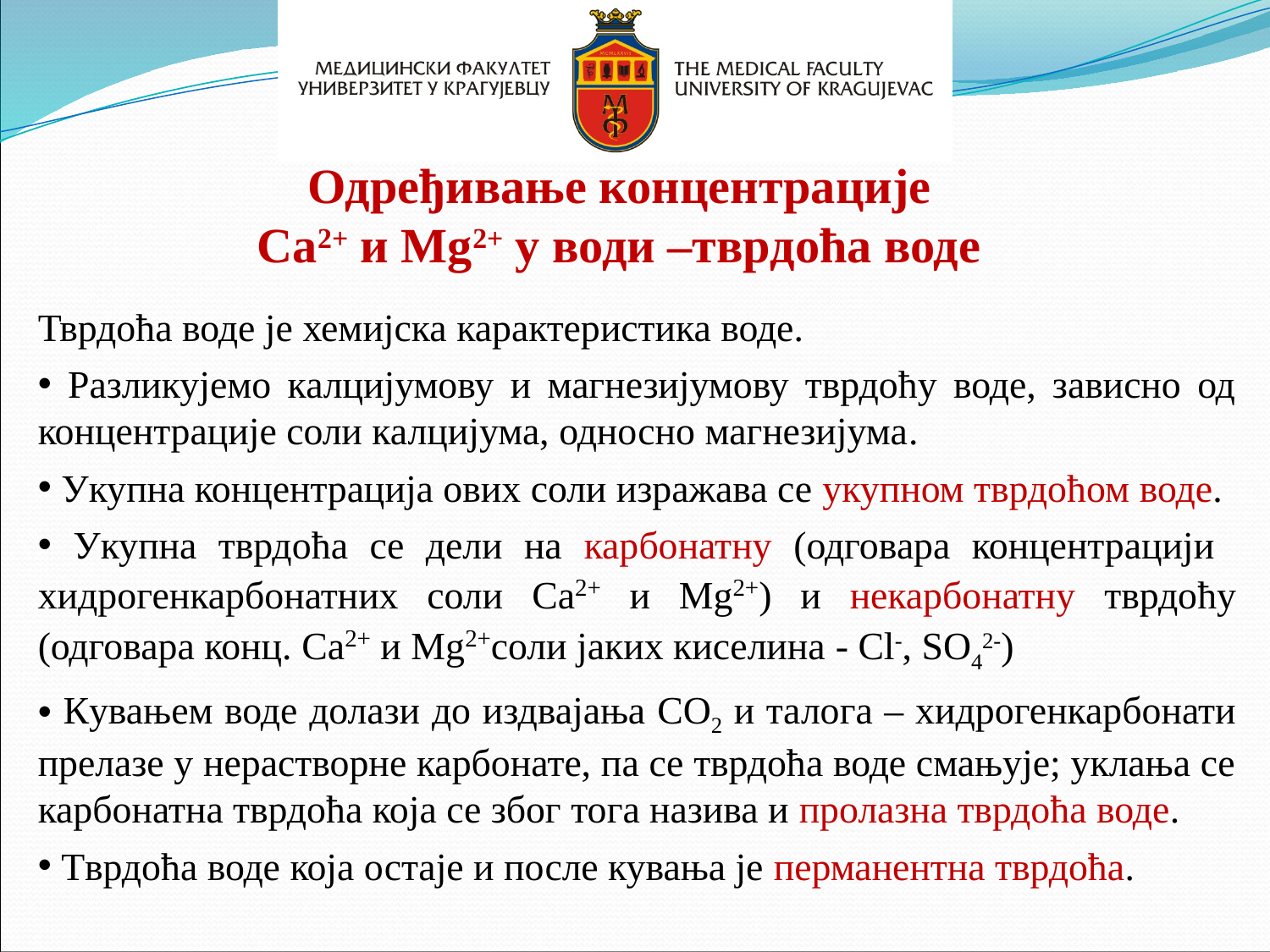

Одређивање концентрације
Ca2+ и Mg2+ у води –тврдоћа воде
Тврдоћа воде је хемијска карактеристика воде.
 Разликујемо калцијумову и магнезијумову тврдоћу воде, зависно од концентрације соли калцијума, односно магнезијума.
 Укупна концентрација ових соли изражава се укупном тврдоћом воде.
 Укупна тврдоћа се дели на карбонатну (одговара концентрацији  хидрогенкарбонатних соли Ca2+ и Mg2+) и некарбонатну тврдоћу (одговара конц. Ca2+ и Mg2+соли јаких киселина - Cl-, SO42-)
 Кувањем воде долази до издвајања CО2 и талога – хидрогенкарбонати прелазе у нерастворне карбонате, па се тврдоћа воде смањује; уклања се карбонатна тврдоћа која се због тога назива и пролазна тврдоћа воде.
 Тврдоћа воде која остаје и после кувања је перманентна тврдоћа.